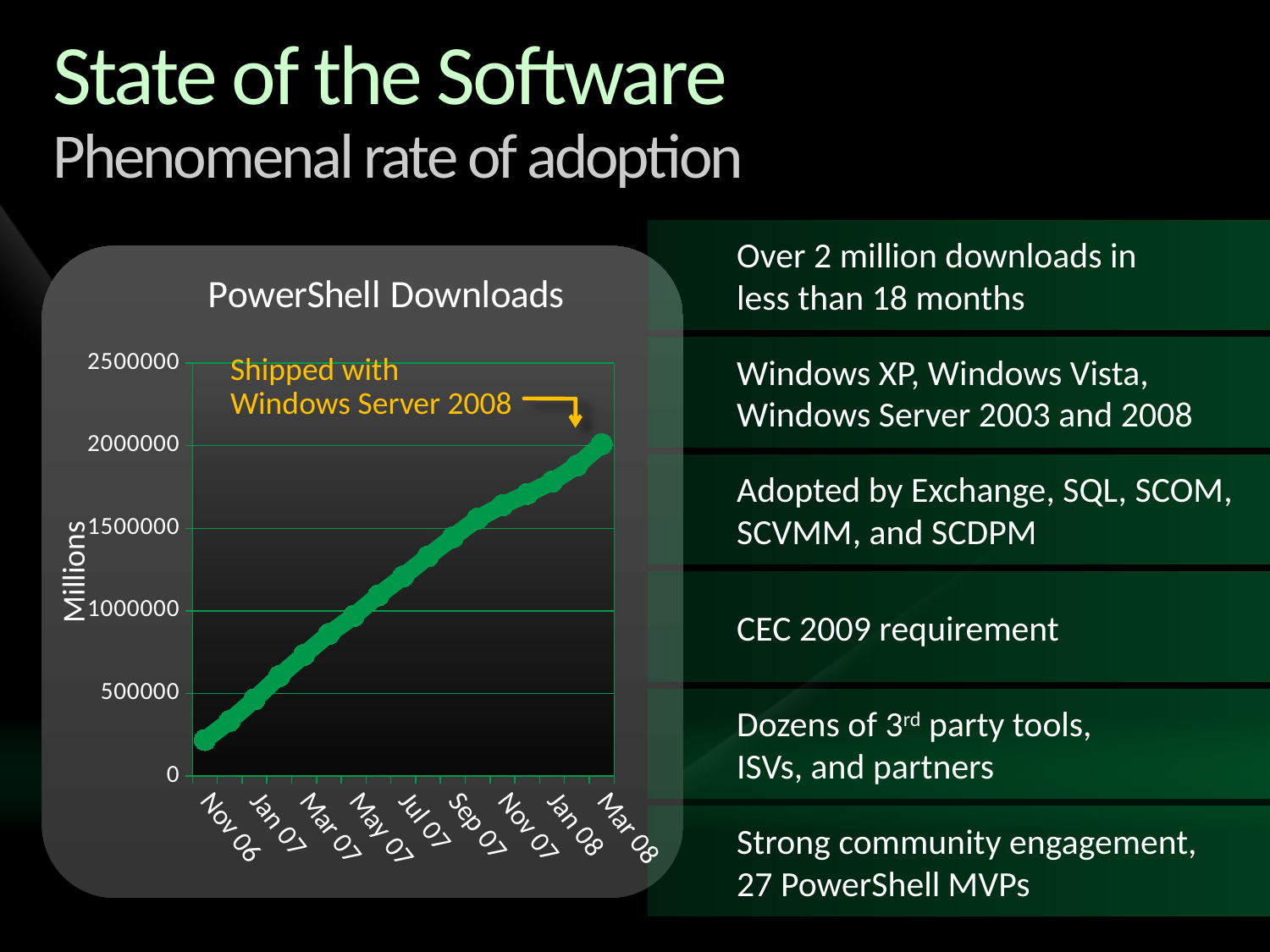

# State of the Software Phenomenal rate of adoption
Over 2 million downloads in
less than 18 months

### Chart: PowerShell Downloads

| Category | Series 1 |
|---|---|
| 39022 | 217950.0 |
| 39052 | 332950.0 |
| 39083 | 463880.0 |
| 39114 | 604350.0 |
| 39142 | 733360.0 |
| 39173 | 859300.0 |
| 39203 | 968320.0 |
| 39234 | 1093240.0 |
| 39264 | 1208540.0 |
| 39295 | 1329720.0 |
| 39326 | 1445810.0 |
| 39356 | 1558240.0 |
| 39387 | 1639430.0 |
| 39417 | 1708220.0 |
| 39448 | 1782010.0 |
| 39479 | 1878490.0 |
| 39508 | 2009050.0 |
Windows XP, Windows Vista, Windows Server 2003 and 2008
Shipped with
Windows Server 2008
Adopted by Exchange, SQL, SCOM, SCVMM, and SCDPM
Millions
CEC 2009 requirement
Dozens of 3rd party tools,
ISVs, and partners

Strong community engagement,
27 PowerShell MVPs